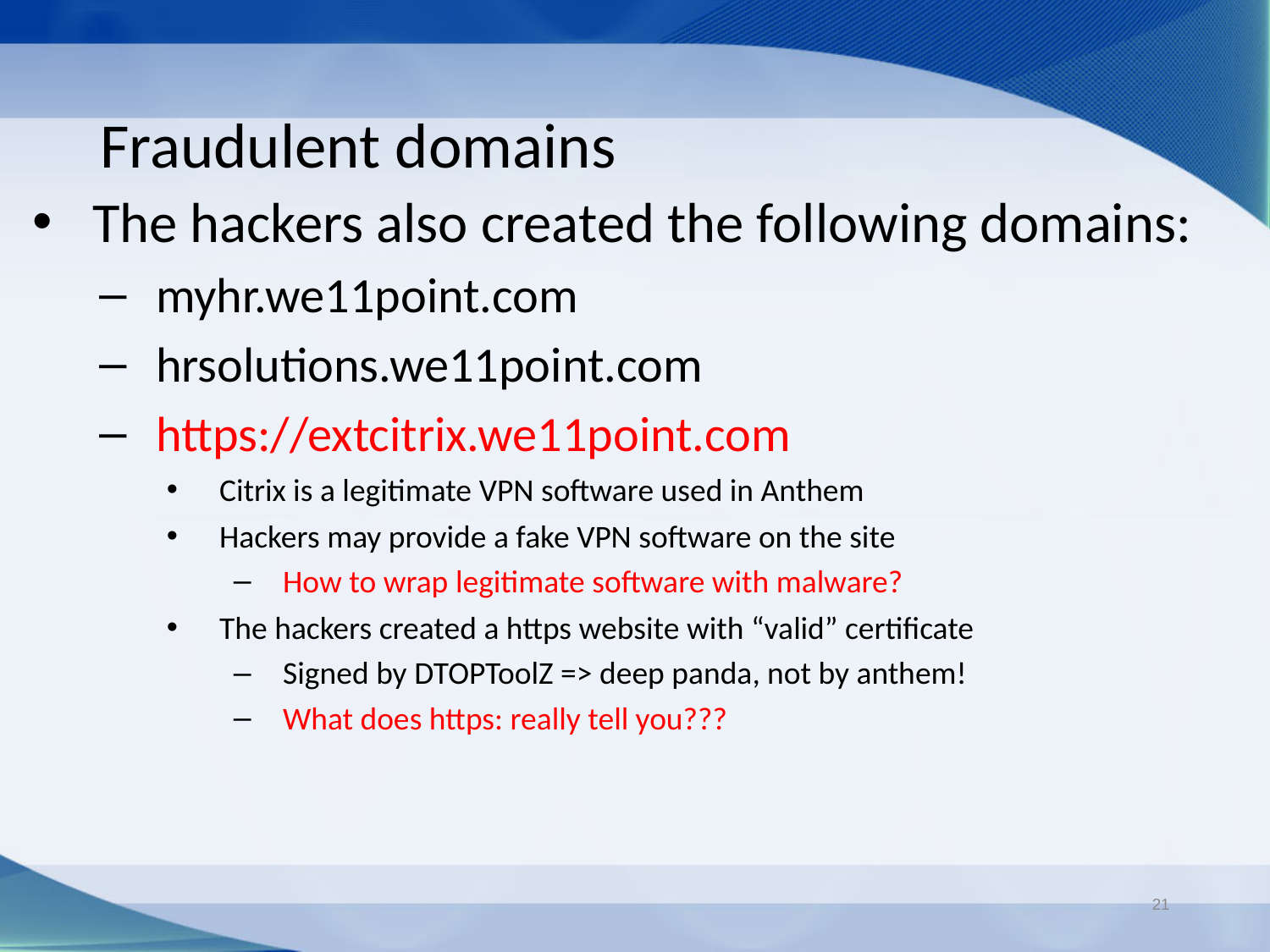

# Fraudulent domains
The hackers also created the following domains:
myhr.we11point.com
hrsolutions.we11point.com
https://extcitrix.we11point.com
Citrix is a legitimate VPN software used in Anthem
Hackers may provide a fake VPN software on the site
How to wrap legitimate software with malware?
The hackers created a https website with “valid” certificate
Signed by DTOPToolZ => deep panda, not by anthem!
What does https: really tell you???

21